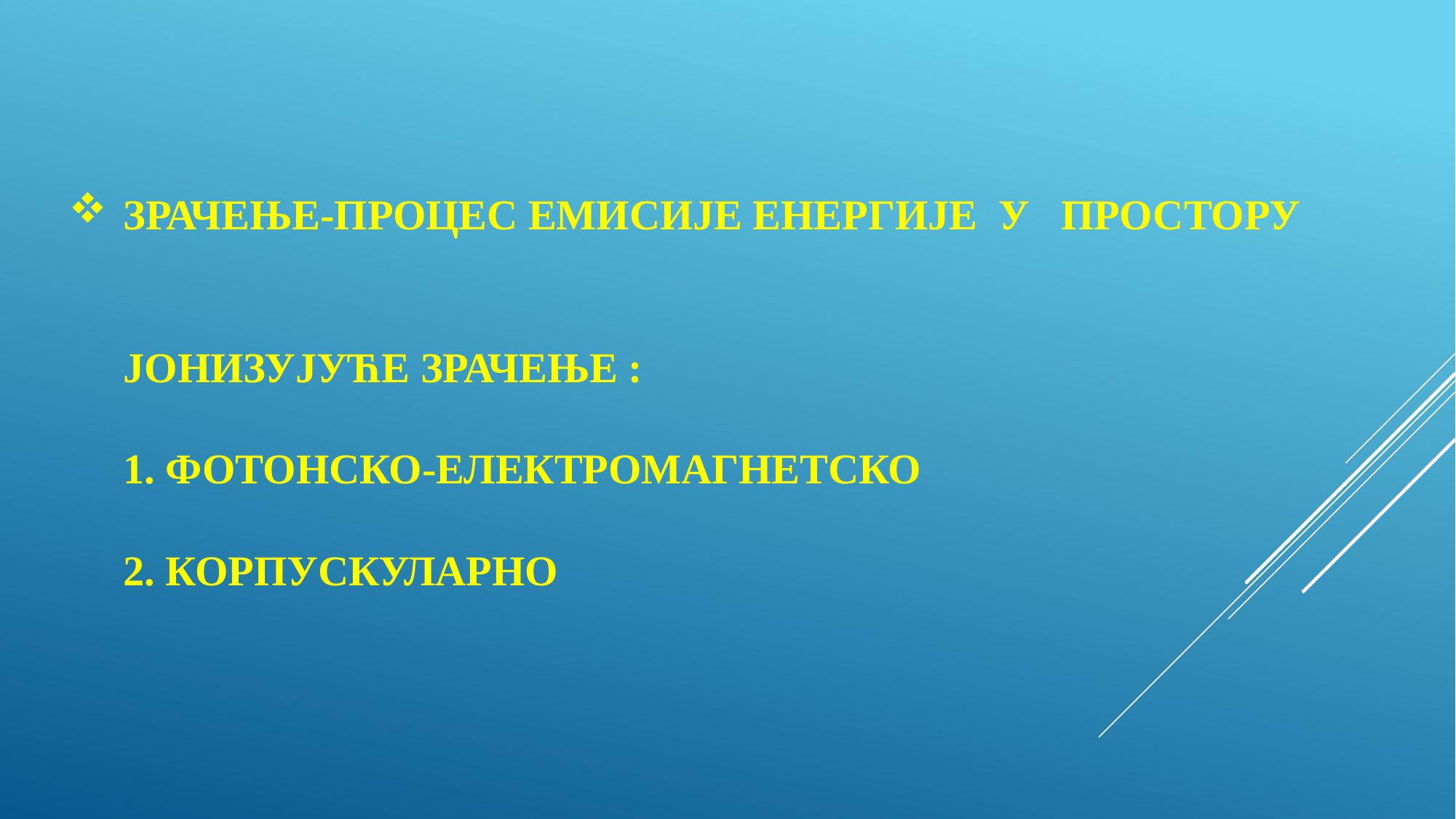

# ЗРАЧЕЊЕ-ПРОЦЕС ЕМИСИЈЕ ЕНЕРГИЈЕ  У   ПРОСТОРУ ЈОНИЗУЈУЋЕ ЗРАЧЕЊЕ : 1. ФОТОНСКО-ЕЛЕКТРОМАГНЕТСКО 2. КОРПУСКУЛАРНО